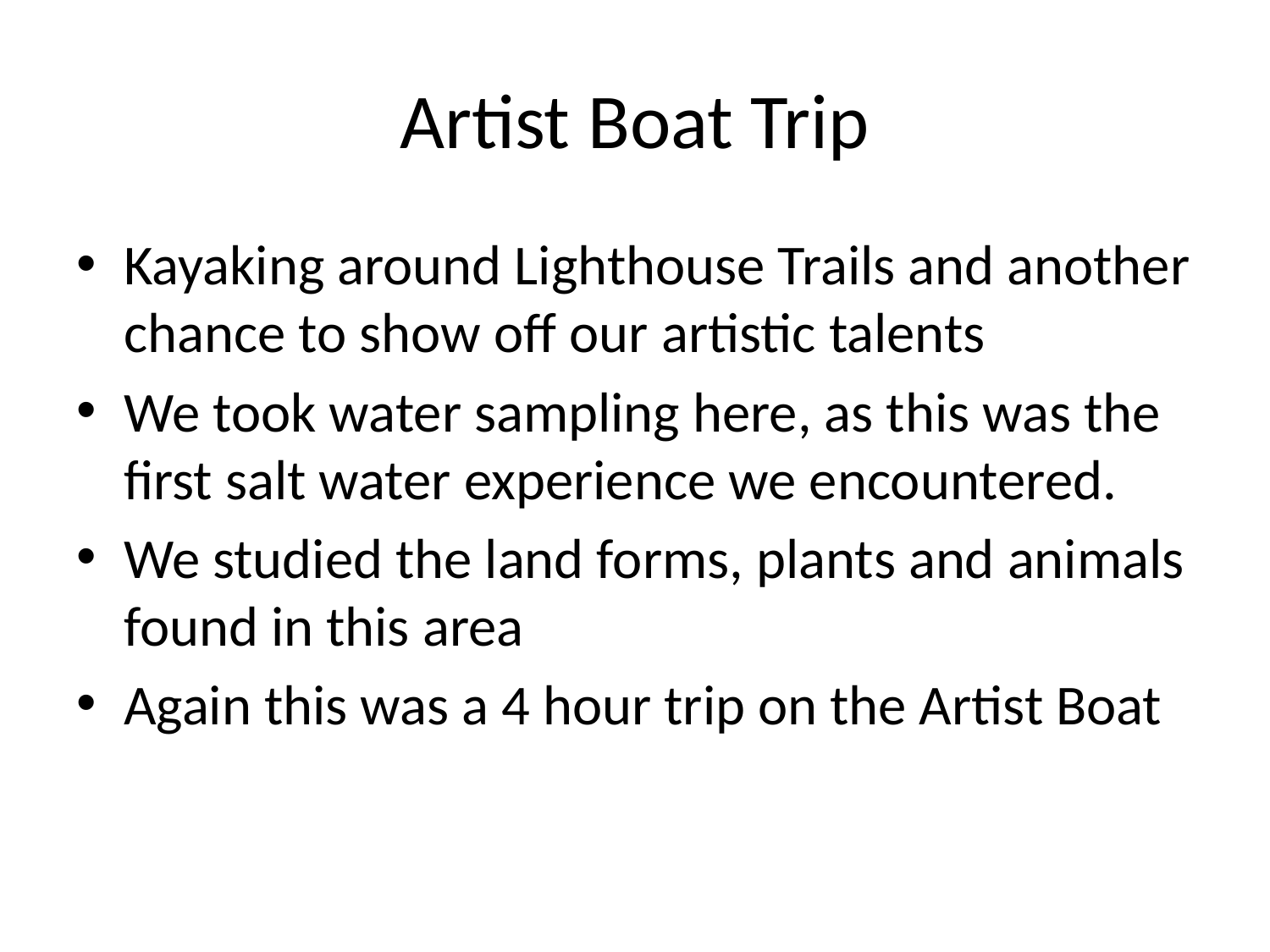

# Artist Boat Trip
Kayaking around Lighthouse Trails and another chance to show off our artistic talents
We took water sampling here, as this was the first salt water experience we encountered.
We studied the land forms, plants and animals found in this area
Again this was a 4 hour trip on the Artist Boat